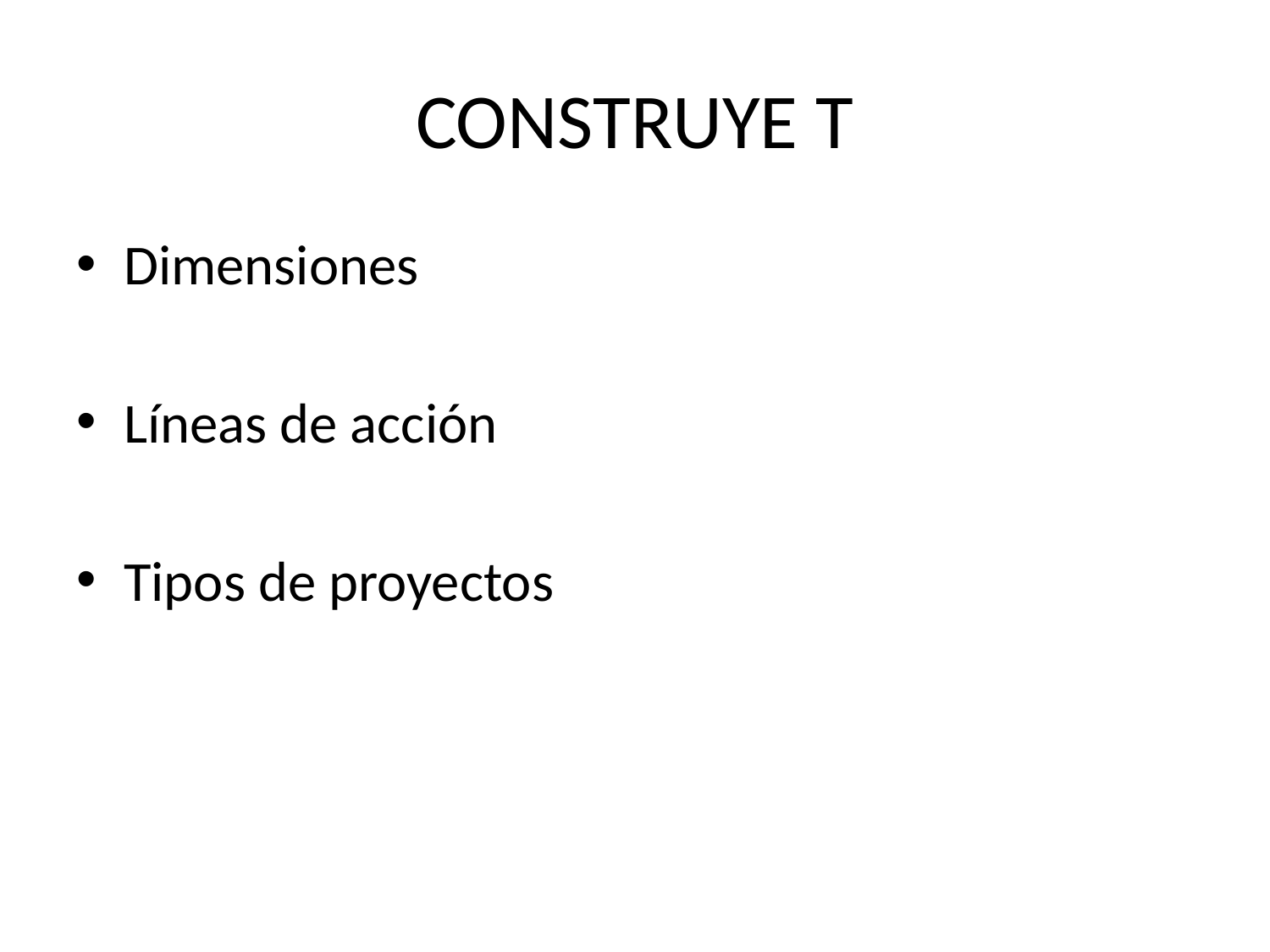

# CONSTRUYE T
Dimensiones

Líneas de acción

Tipos de proyectos